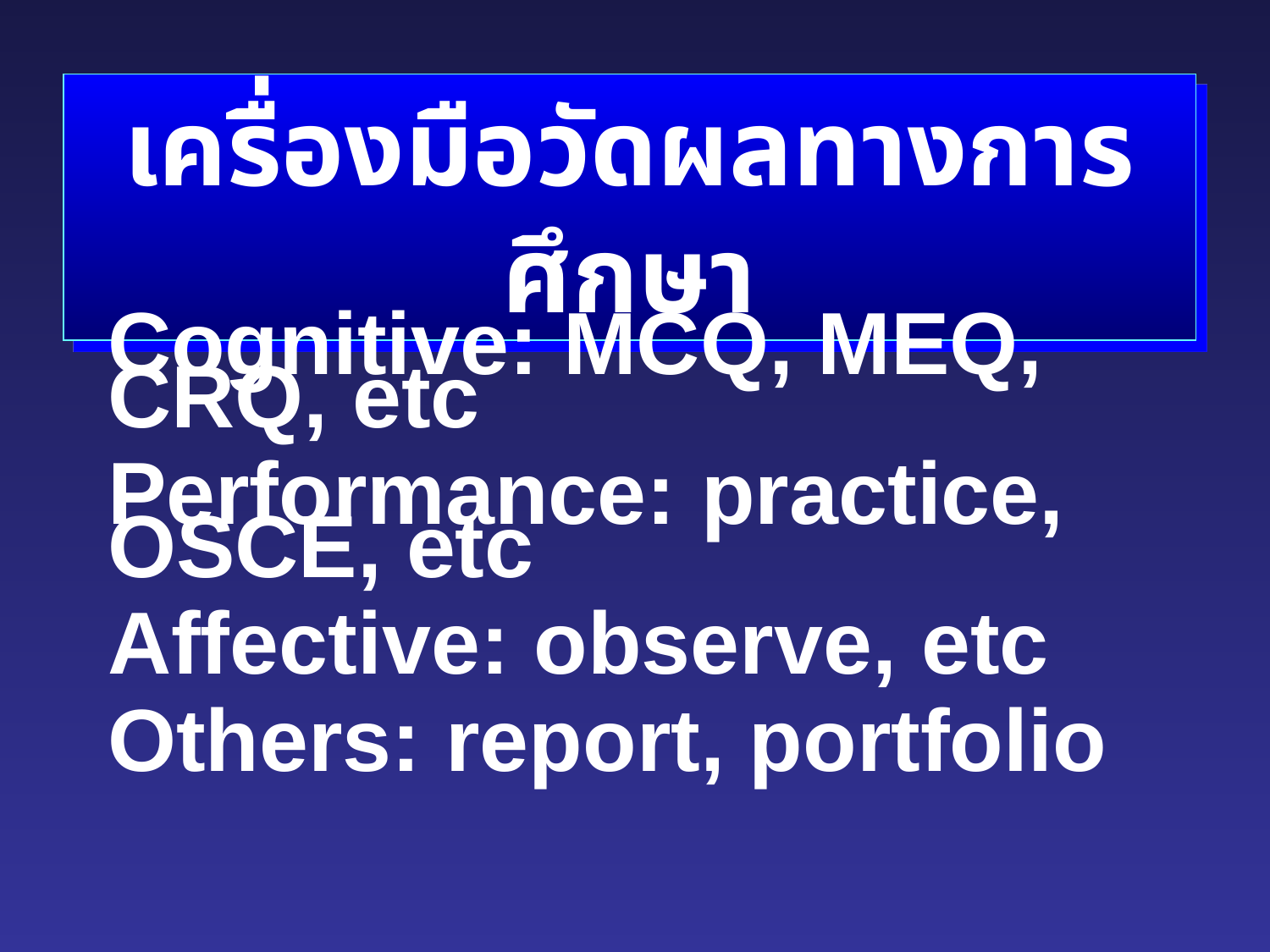

เครื่องมือวัดผลทางการศึกษา
Cognitive: MCQ, MEQ, CRQ, etc
Performance: practice, OSCE, etc
Affective: observe, etc
Others: report, portfolio